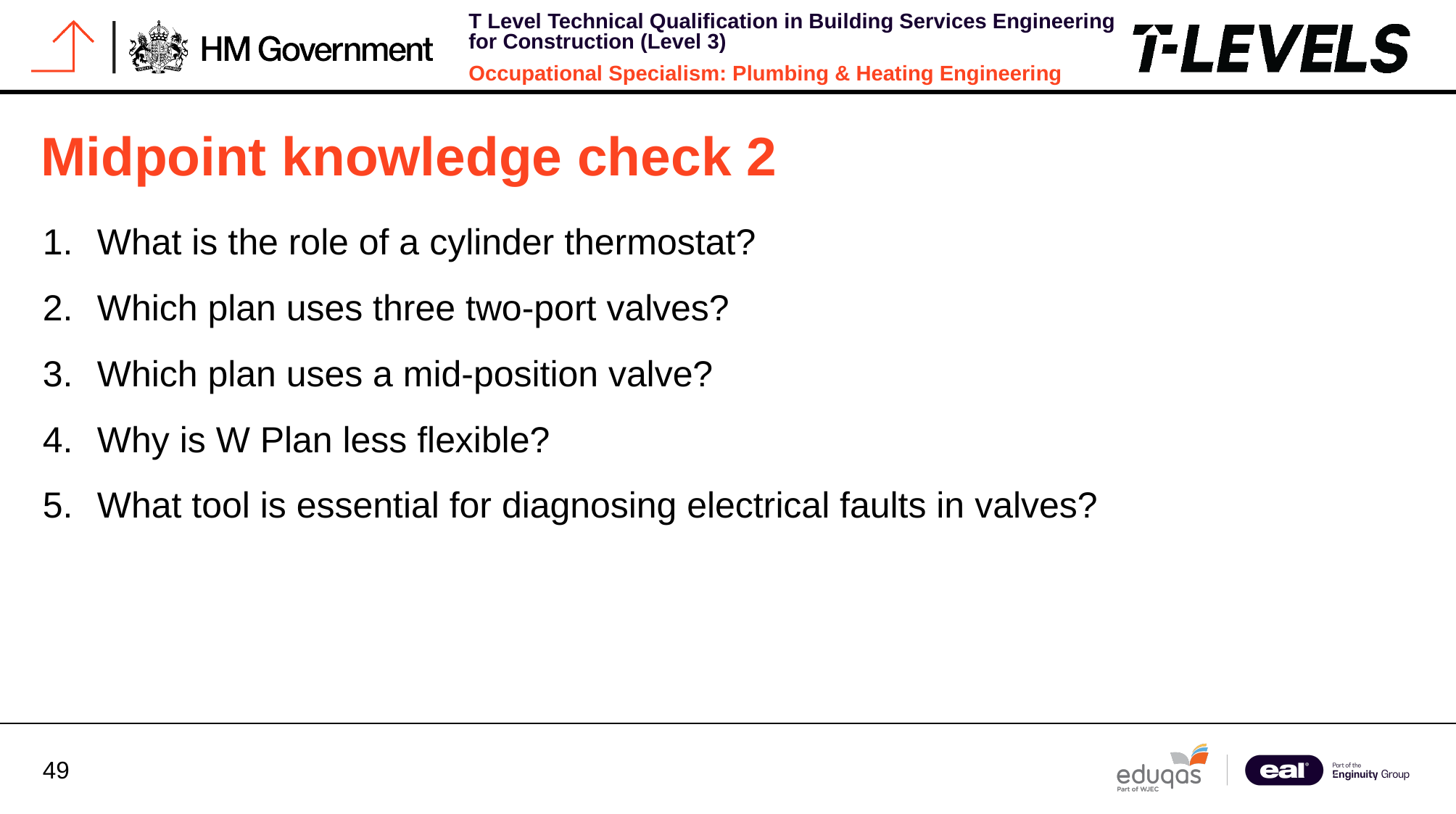

# Midpoint knowledge check 2
What is the role of a cylinder thermostat?
Which plan uses three two-port valves?
Which plan uses a mid-position valve?
Why is W Plan less flexible?
What tool is essential for diagnosing electrical faults in valves?